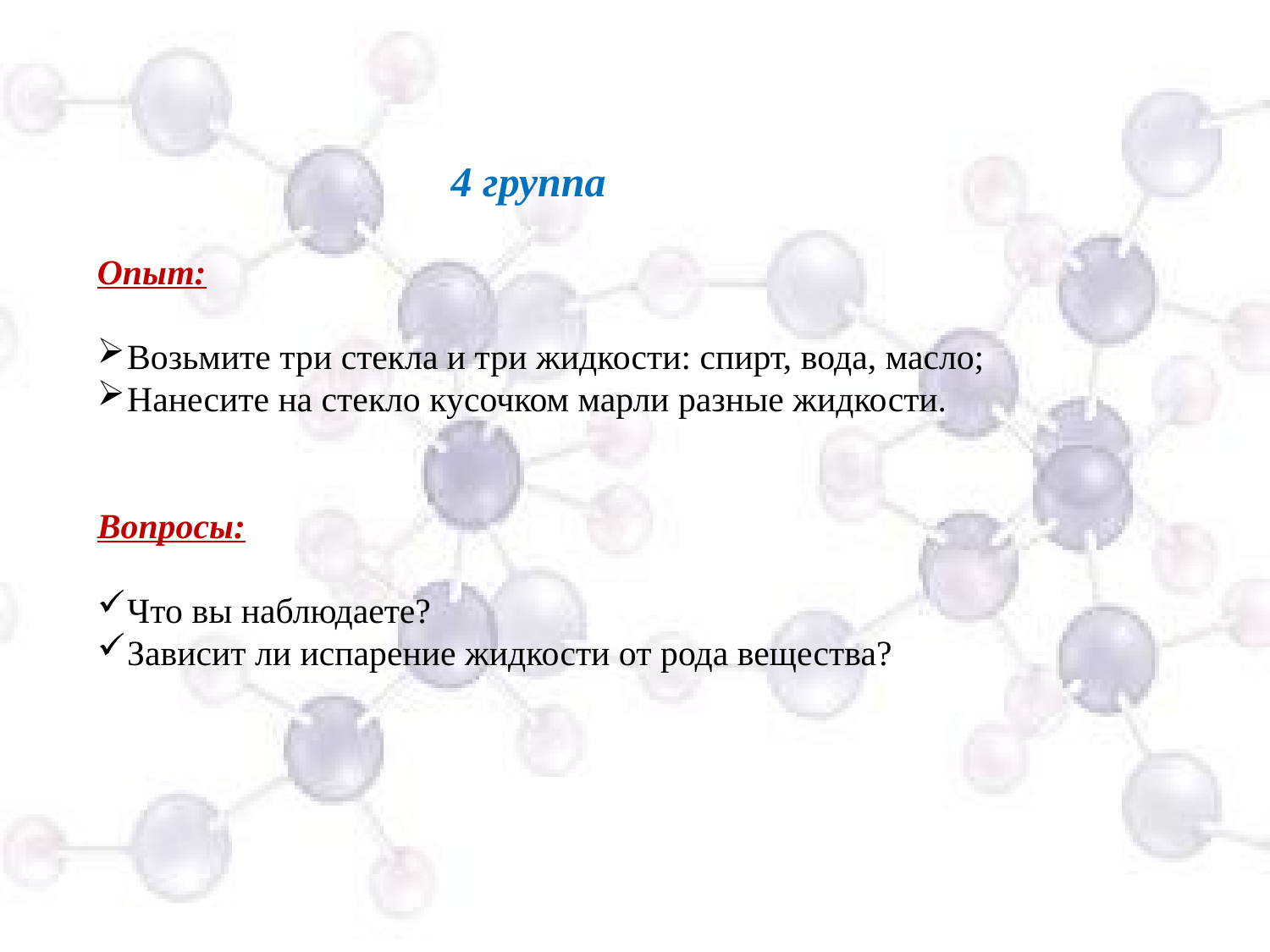

4 группа
Опыт:

Возьмите три стекла и три жидкости: спирт, вода, масло;
Нанесите на стекло кусочком марли разные жидкости.

Вопросы:

Что вы наблюдаете?
Зависит ли испарение жидкости от рода вещества?